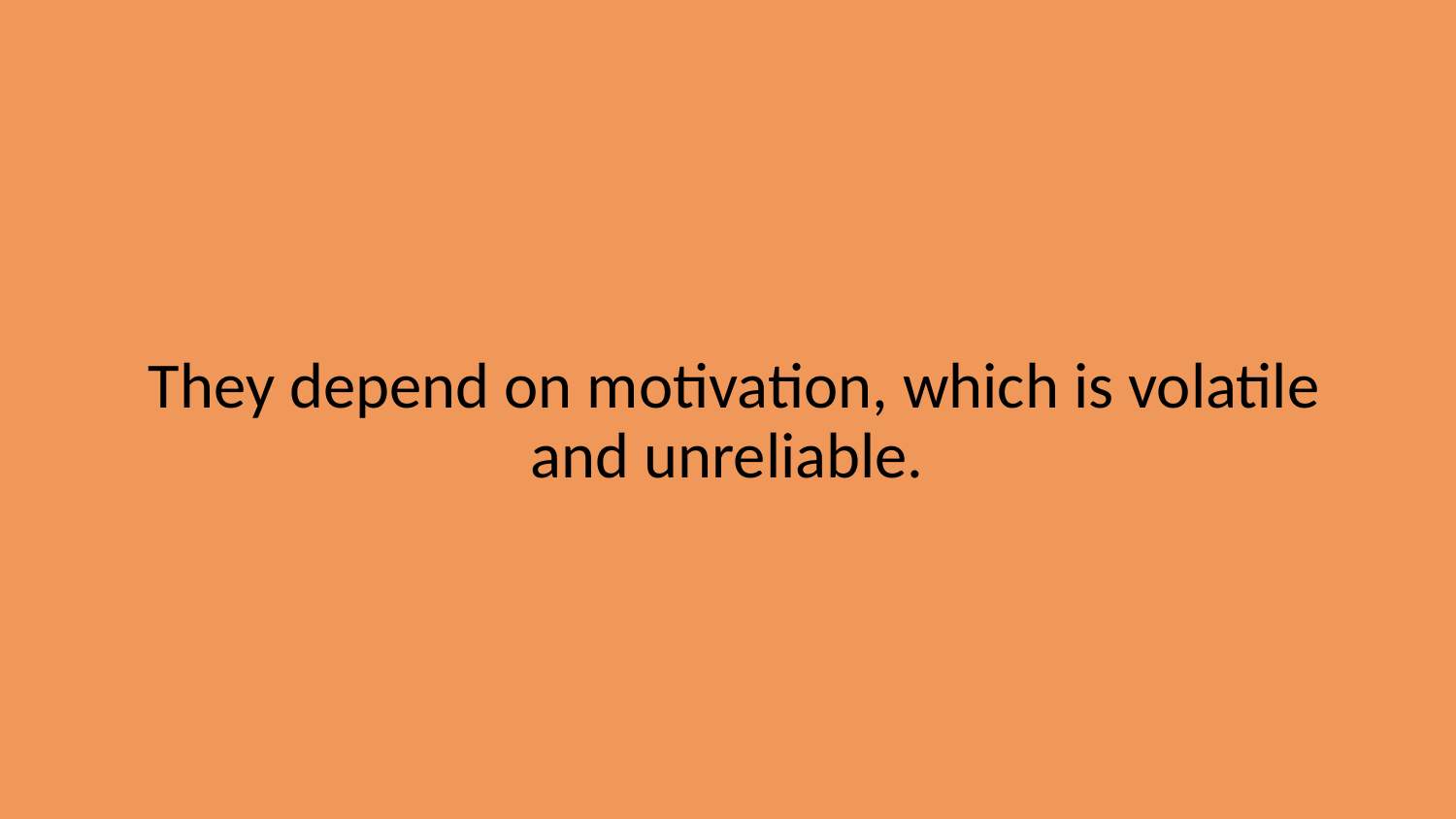

They depend on motivation, which is volatile and unreliable.